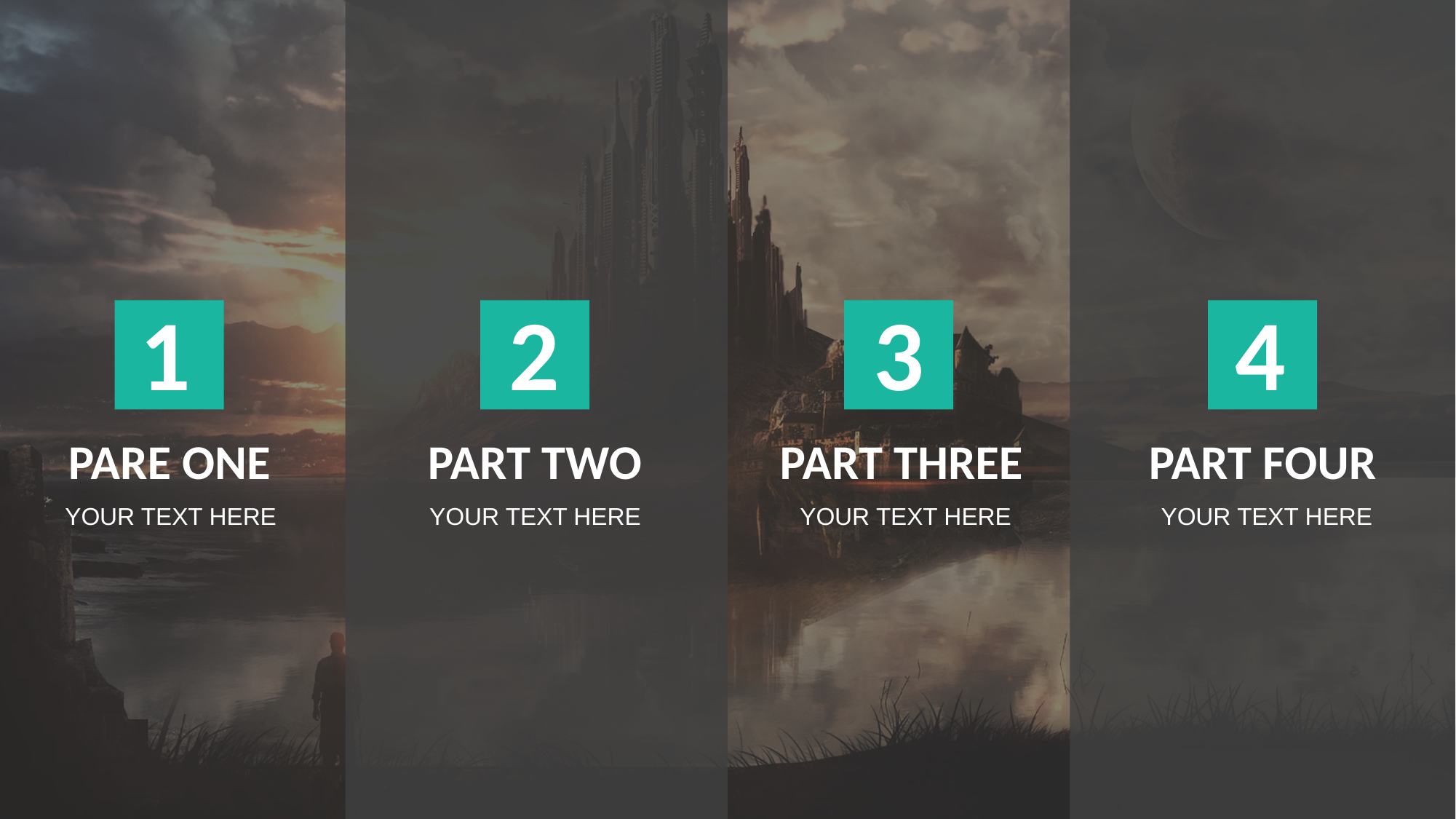

1

2

3

4

PARE ONE
PART TWO
PART THREE
PART FOUR
YOUR TEXT HERE
YOUR TEXT HERE
YOUR TEXT HERE
YOUR TEXT HERE